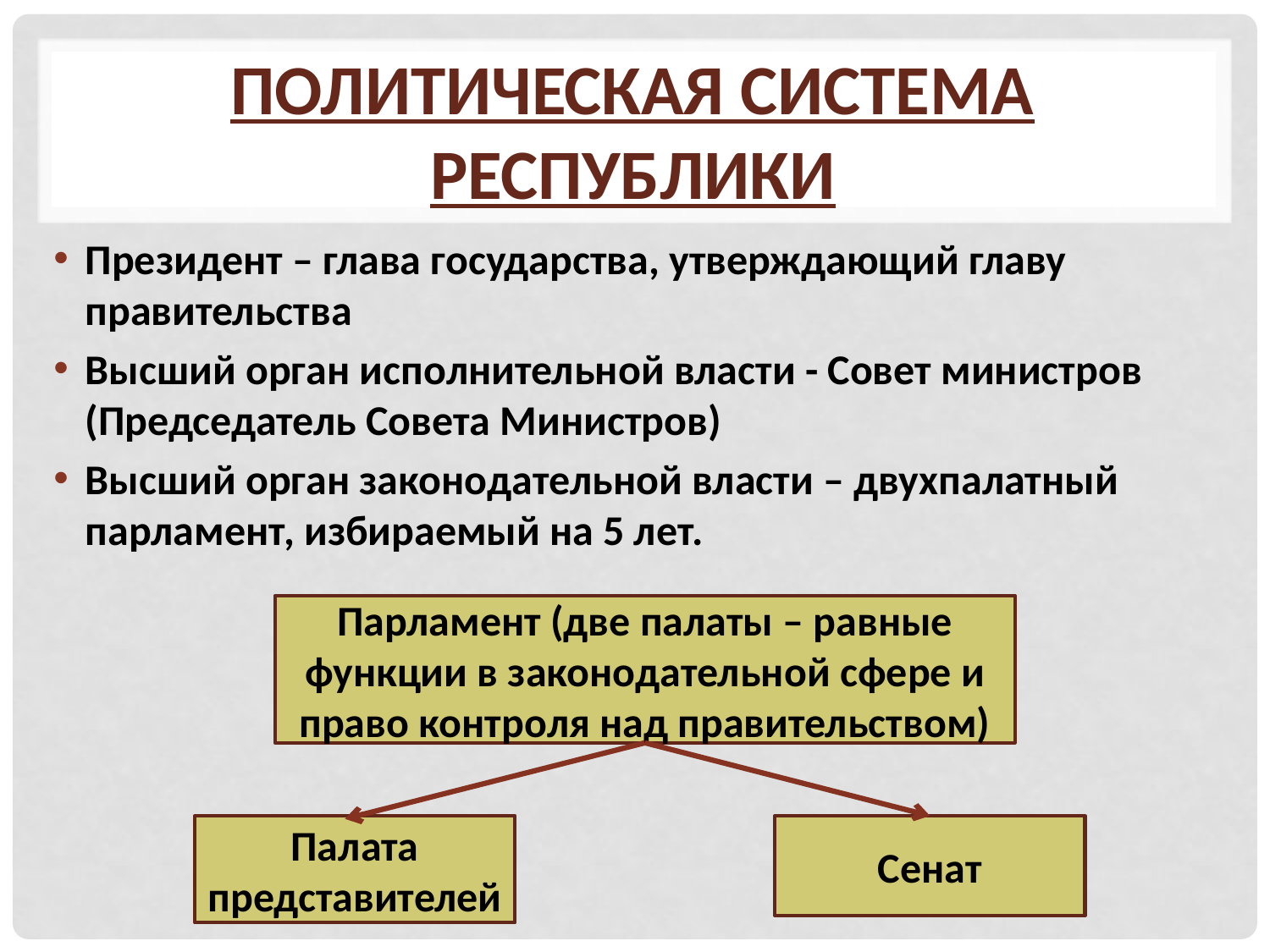

# ПОЛИТИЧЕСКАЯ СИСТЕМА республики
Президент – глава государства, утверждающий главу правительства
Высший орган исполнительной власти - Совет министров (Председатель Совета Министров)
Высший орган законодательной власти – двухпалатный парламент, избираемый на 5 лет.

Парламент (две палаты – равные функции в законодательной сфере и право контроля над правительством)
Палата представителей
Сенат